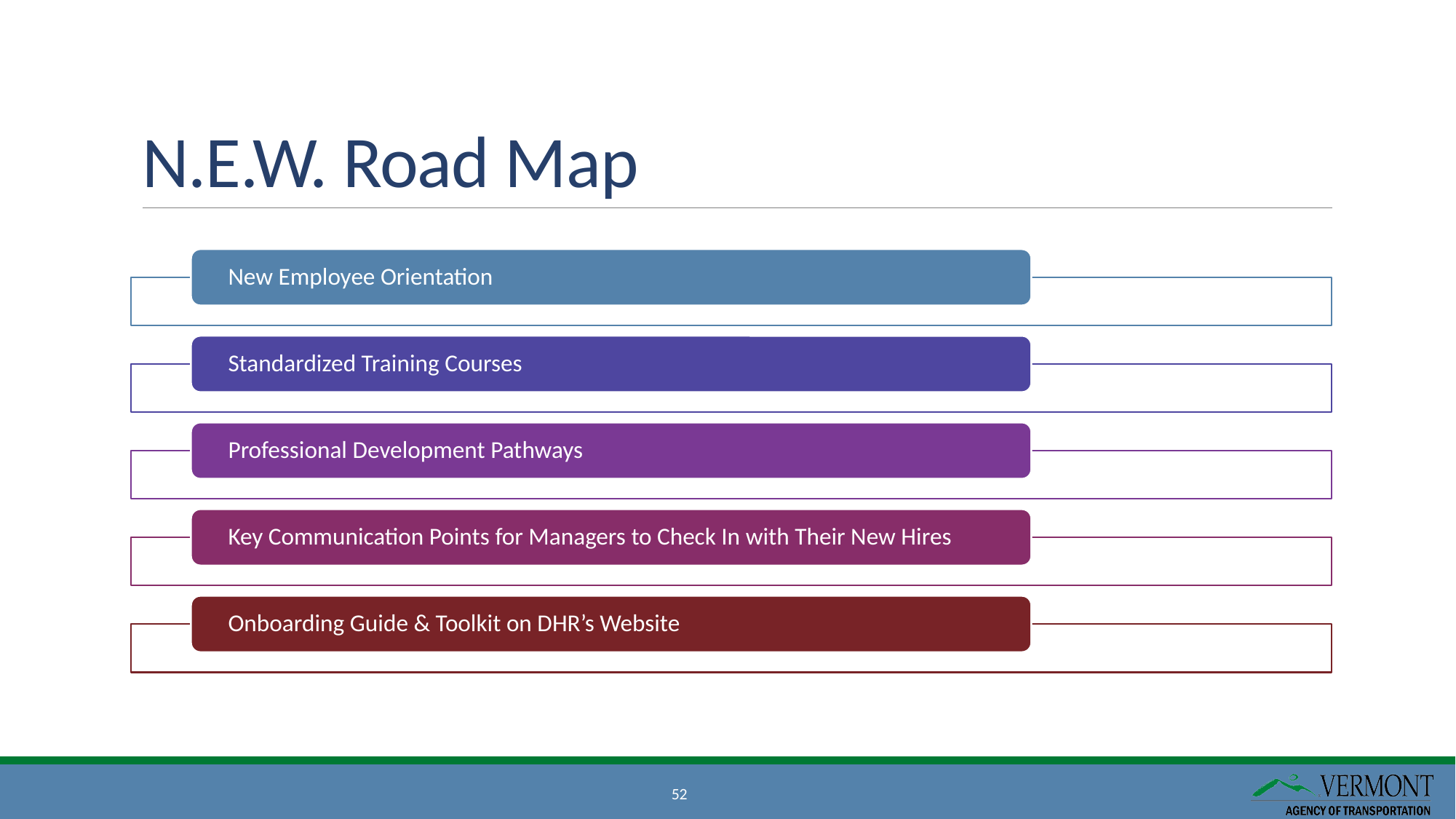

# N.E.W. Road Map
New Employee Orientation
Standardized Training Courses
Professional Development Pathways
Key Communication Points for Managers to Check In with Their New Hires
Onboarding Guide & Toolkit on DHR’s Website

52